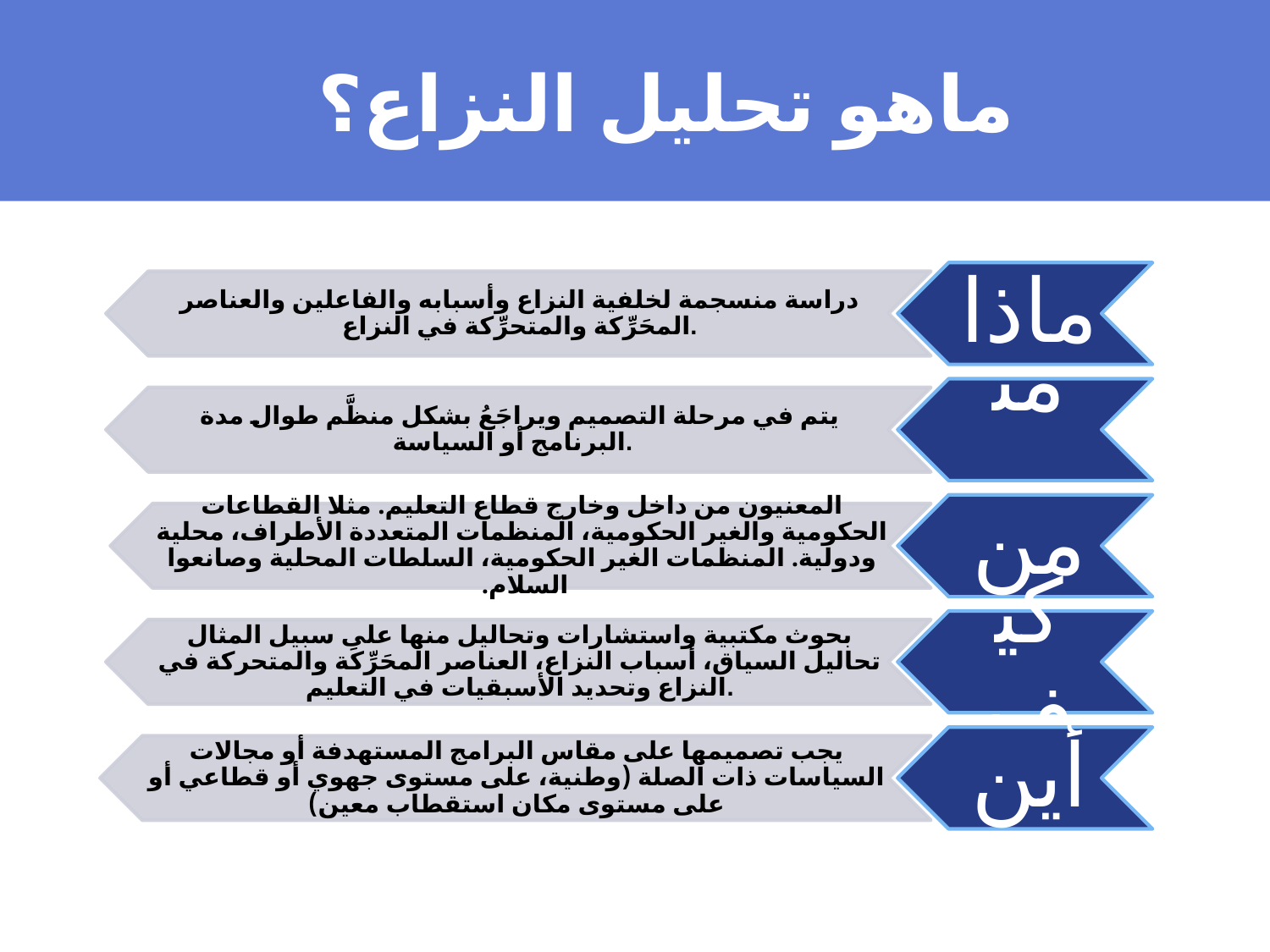

# ماهو تحليل النزاع؟
ماذا
دراسة منسجمة لخلفية النزاع وأسبابه والفاعلين والعناصر المحَرِّكة والمتحرِّكة في النزاع.
متى
يتم في مرحلة التصميم ويراجَعُ بشكل منظَّم طوال مدة البرنامج أو السياسة.
من
المعنيون من داخل وخارج قطاع التعليم. مثلا القطاعات الحكومية والغير الحكومية، المنظمات المتعددة الأطراف، محلية ودولية. المنظمات الغير الحكومية، السلطات المحلية وصانعوا السلام.
كيف
بحوث مكتبية واستشارات وتحاليل منها على سبيل المثال تحاليل السياق، أسباب النزاع، العناصر المحَرِّكَة والمتحركة في النزاع وتحديد الأسبقيات في التعليم.
أين
يجب تصميمها على مقاس البرامج المستهدفة أو مجالات السياسات ذات الصلة (وطنية، على مستوى جهوي أو قطاعي أو على مستوى مكان استقطاب معين)